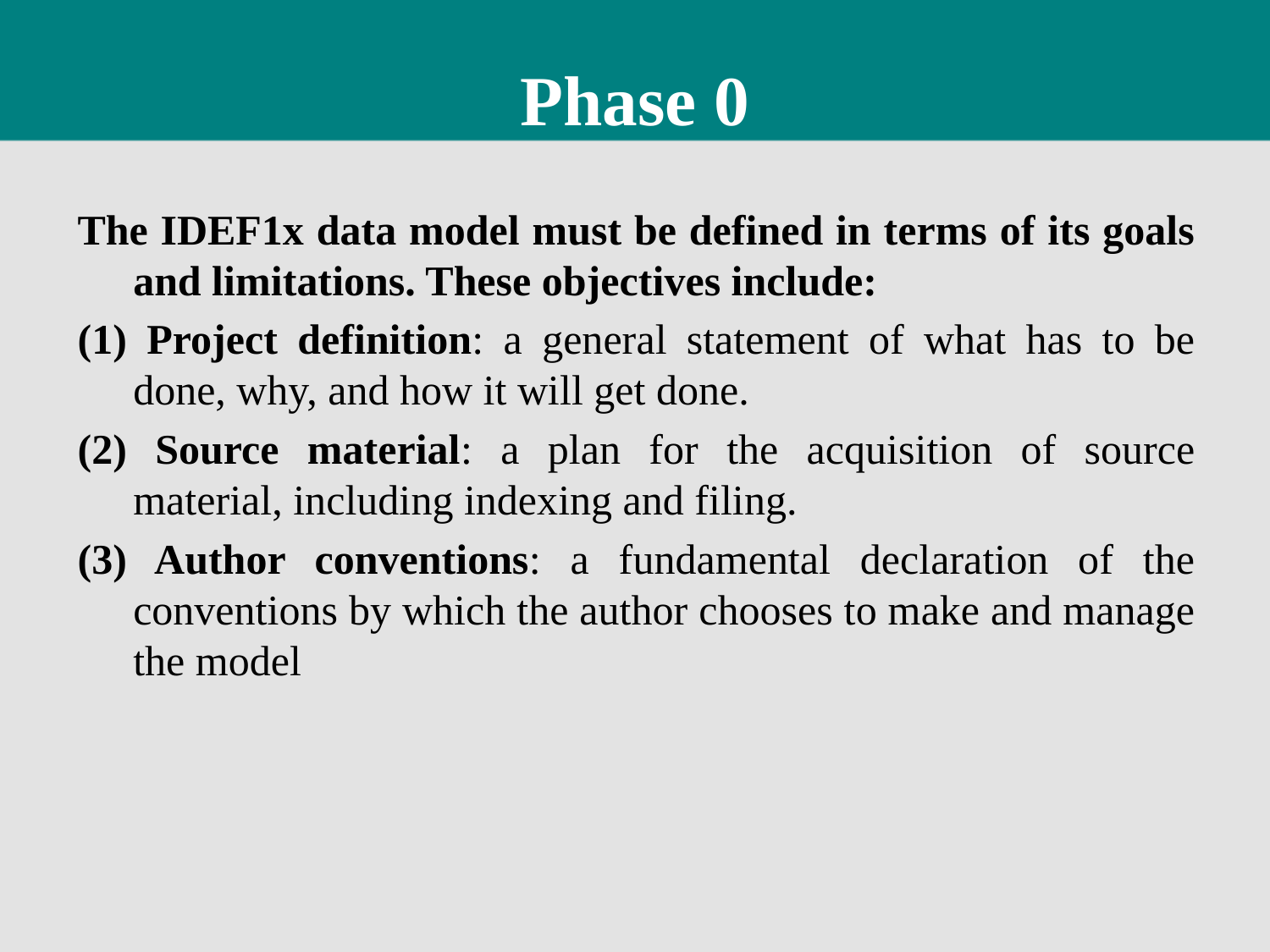

# Phase 0
The IDEF1x data model must be defined in terms of its goals and limitations. These objectives include:
(1) Project definition: a general statement of what has to be done, why, and how it will get done.
(2) Source material: a plan for the acquisition of source material, including indexing and filing.
(3) Author conventions: a fundamental declaration of the conventions by which the author chooses to make and manage the model